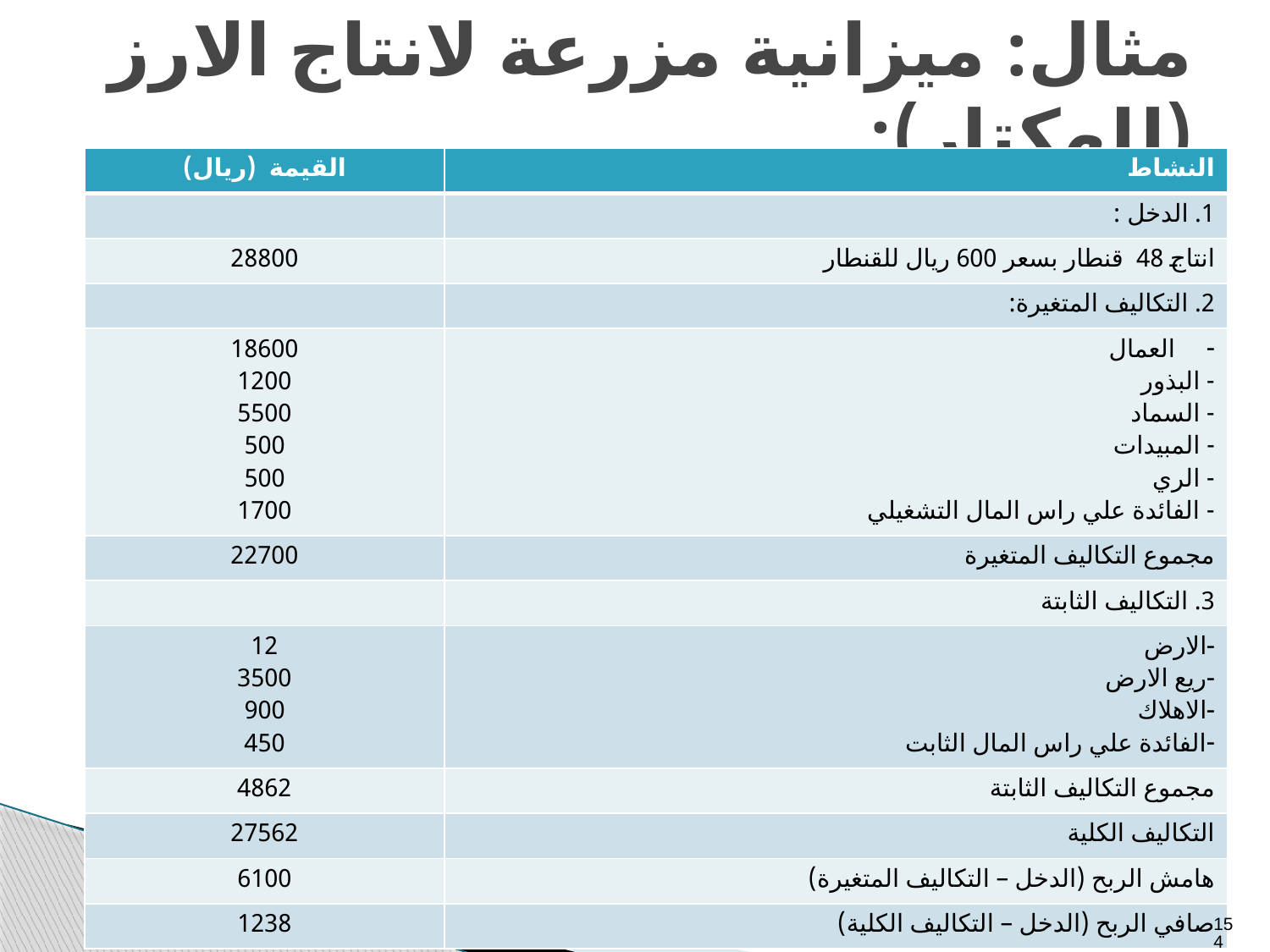

# مثال: ميزانية مزرعة لانتاج الارز (للهكتار):
| القيمة (ريال) | النشاط |
| --- | --- |
|  | 1. الدخل : |
| 28800 | انتاج 48 قنطار بسعر 600 ريال للقنطار |
|  | 2. التكاليف المتغيرة: |
| 18600 1200 5500 500 500 1700 | العمال - البذور - السماد - المبيدات - الري - الفائدة علي راس المال التشغيلي |
| 22700 | مجموع التكاليف المتغيرة |
|  | 3. التكاليف الثابتة |
| 12 3500 900 450 | الارض ريع الارض الاهلاك الفائدة علي راس المال الثابت |
| 4862 | مجموع التكاليف الثابتة |
| 27562 | التكاليف الكلية |
| 6100 | هامش الربح (الدخل – التكاليف المتغيرة) |
| 1238 | صافي الربح (الدخل – التكاليف الكلية) |
154